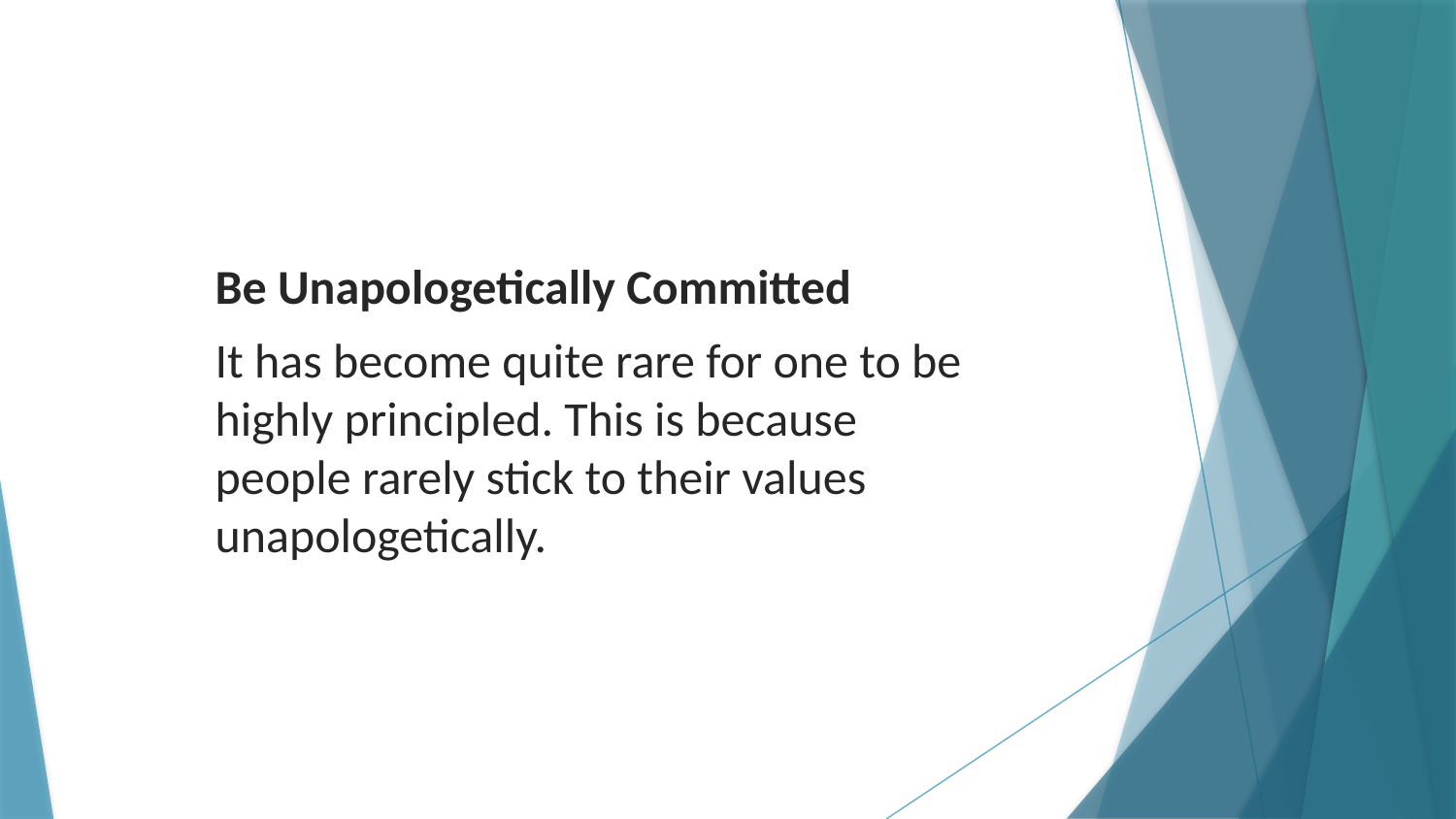

Be Unapologetically Committed
It has become quite rare for one to be highly principled. This is because people rarely stick to their values unapologetically.